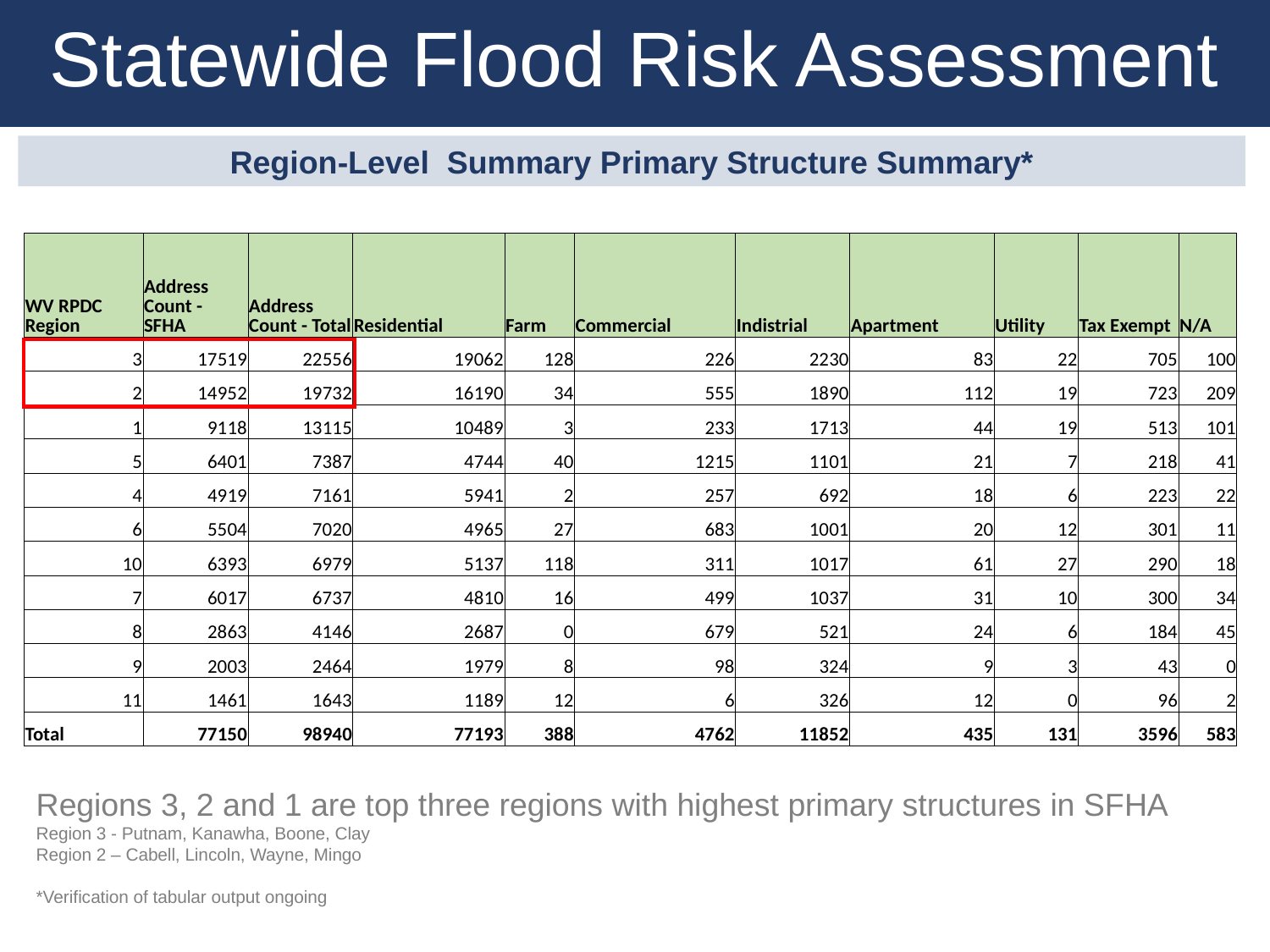

Statewide Flood Risk Assessment
Region-Level  Summary Primary Structure Summary*
| WV RPDC Region | Address Count - SFHA | Address Count - Total | Residential | Farm | Commercial | Indistrial | Apartment | Utility | Tax Exempt | N/A |
| --- | --- | --- | --- | --- | --- | --- | --- | --- | --- | --- |
| 3 | 17519 | 22556 | 19062 | 128 | 226 | 2230 | 83 | 22 | 705 | 100 |
| 2 | 14952 | 19732 | 16190 | 34 | 555 | 1890 | 112 | 19 | 723 | 209 |
| 1 | 9118 | 13115 | 10489 | 3 | 233 | 1713 | 44 | 19 | 513 | 101 |
| 5 | 6401 | 7387 | 4744 | 40 | 1215 | 1101 | 21 | 7 | 218 | 41 |
| 4 | 4919 | 7161 | 5941 | 2 | 257 | 692 | 18 | 6 | 223 | 22 |
| 6 | 5504 | 7020 | 4965 | 27 | 683 | 1001 | 20 | 12 | 301 | 11 |
| 10 | 6393 | 6979 | 5137 | 118 | 311 | 1017 | 61 | 27 | 290 | 18 |
| 7 | 6017 | 6737 | 4810 | 16 | 499 | 1037 | 31 | 10 | 300 | 34 |
| 8 | 2863 | 4146 | 2687 | 0 | 679 | 521 | 24 | 6 | 184 | 45 |
| 9 | 2003 | 2464 | 1979 | 8 | 98 | 324 | 9 | 3 | 43 | 0 |
| 11 | 1461 | 1643 | 1189 | 12 | 6 | 326 | 12 | 0 | 96 | 2 |
| Total | 77150 | 98940 | 77193 | 388 | 4762 | 11852 | 435 | 131 | 3596 | 583 |

Regions 3, 2 and 1 are top three regions with highest primary structures in SFHA
Region 3 - Putnam, Kanawha, Boone, Clay
Region 2 – Cabell, Lincoln, Wayne, Mingo

*Verification of tabular output ongoing